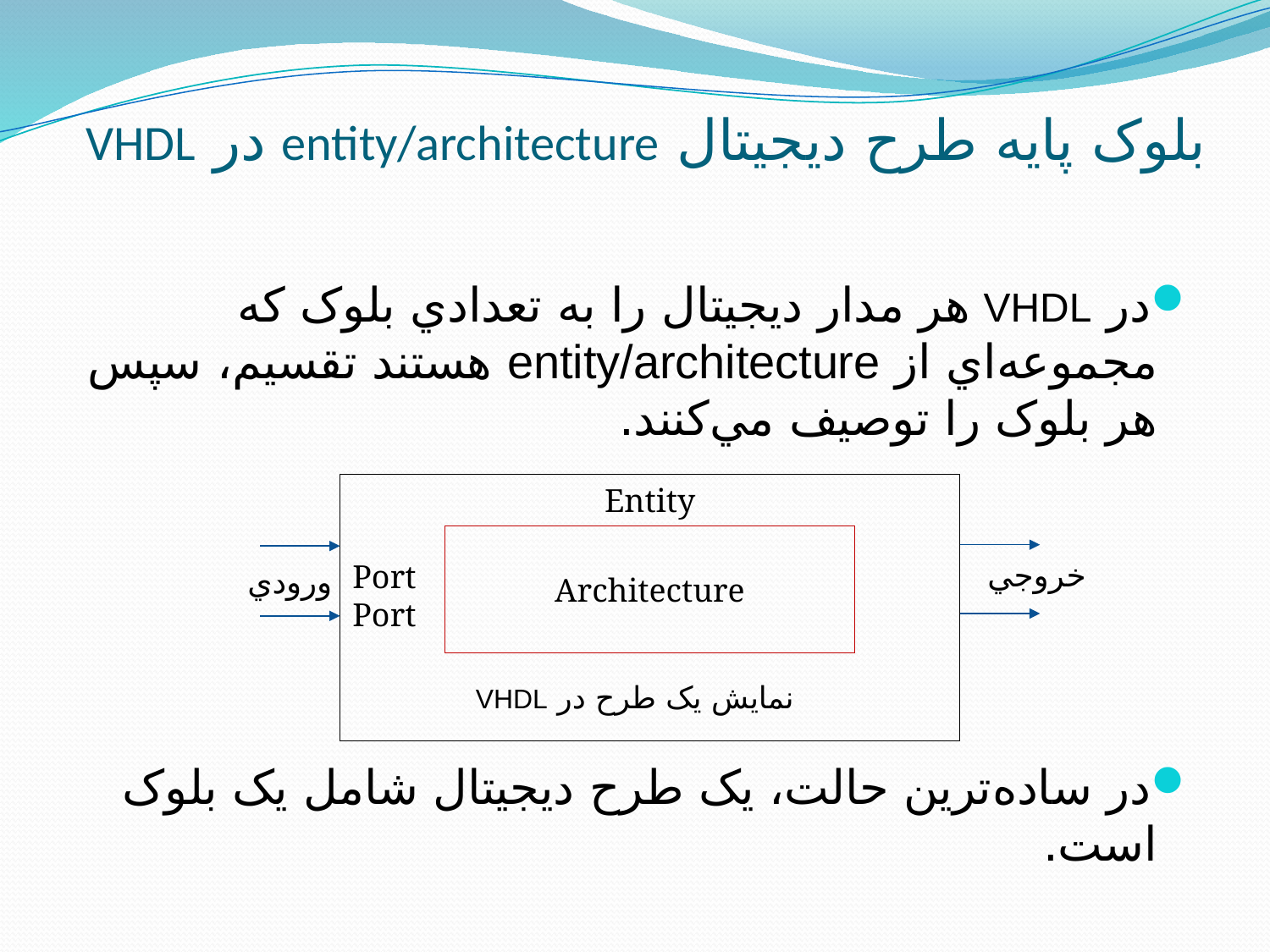

# بلوک پايه طرح ديجيتال entity/architecture در VHDL
در VHDL هر مدار ديجيتال را به تعدادي بلوک که مجموعه‌اي از entity/architecture هستند تقسيم، سپس هر بلوک را توصيف مي‌کنند.

نمايش يک طرح در VHDL

در ساده‌ترين حالت، يک طرح ديجيتال شامل يک بلوک است.
Entity

Port				   Port

خروجي
ورودي

Architecture